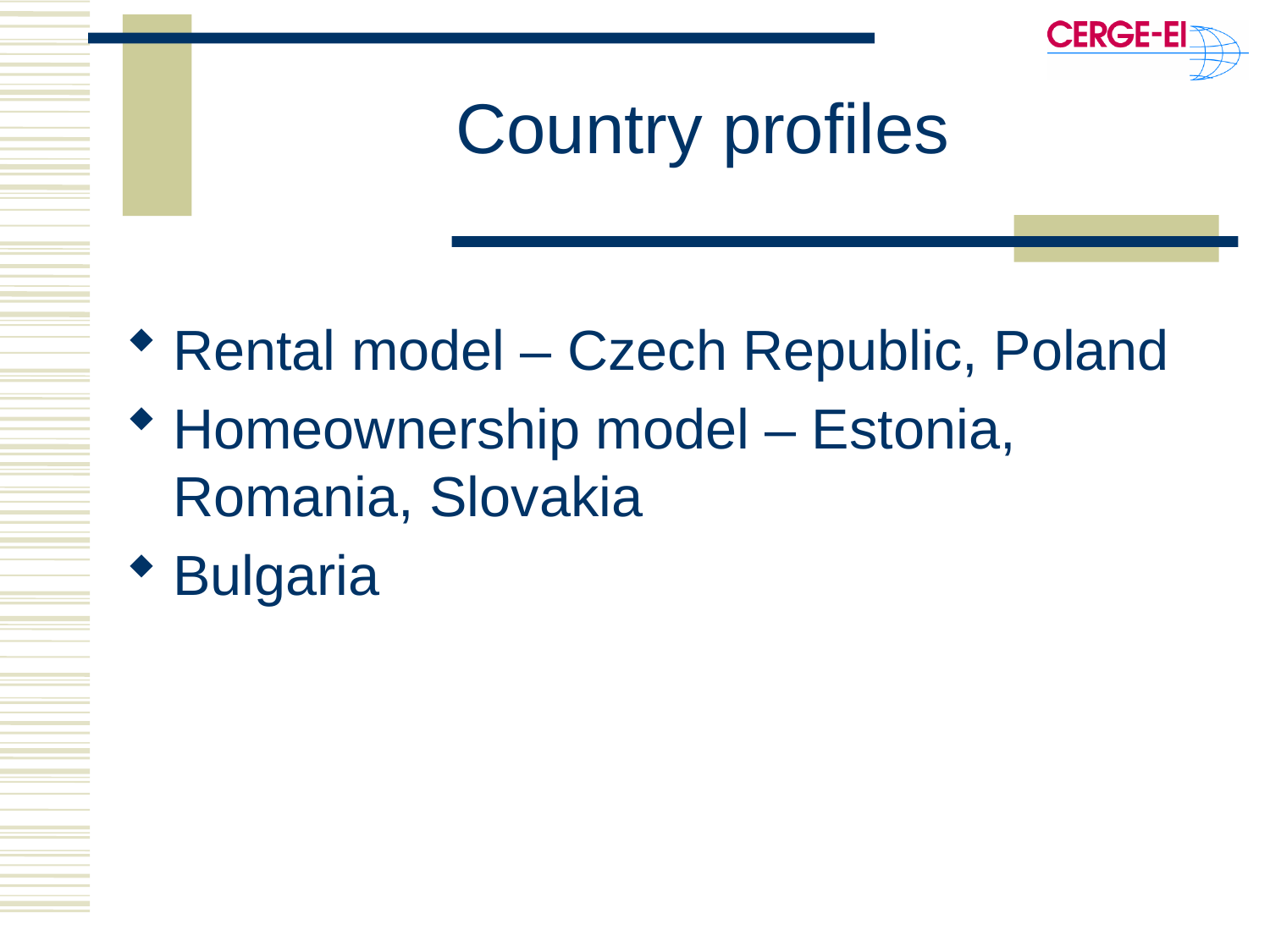

# Country profiles
Rental model – Czech Republic, Poland
Homeownership model – Estonia, Romania, Slovakia
Bulgaria